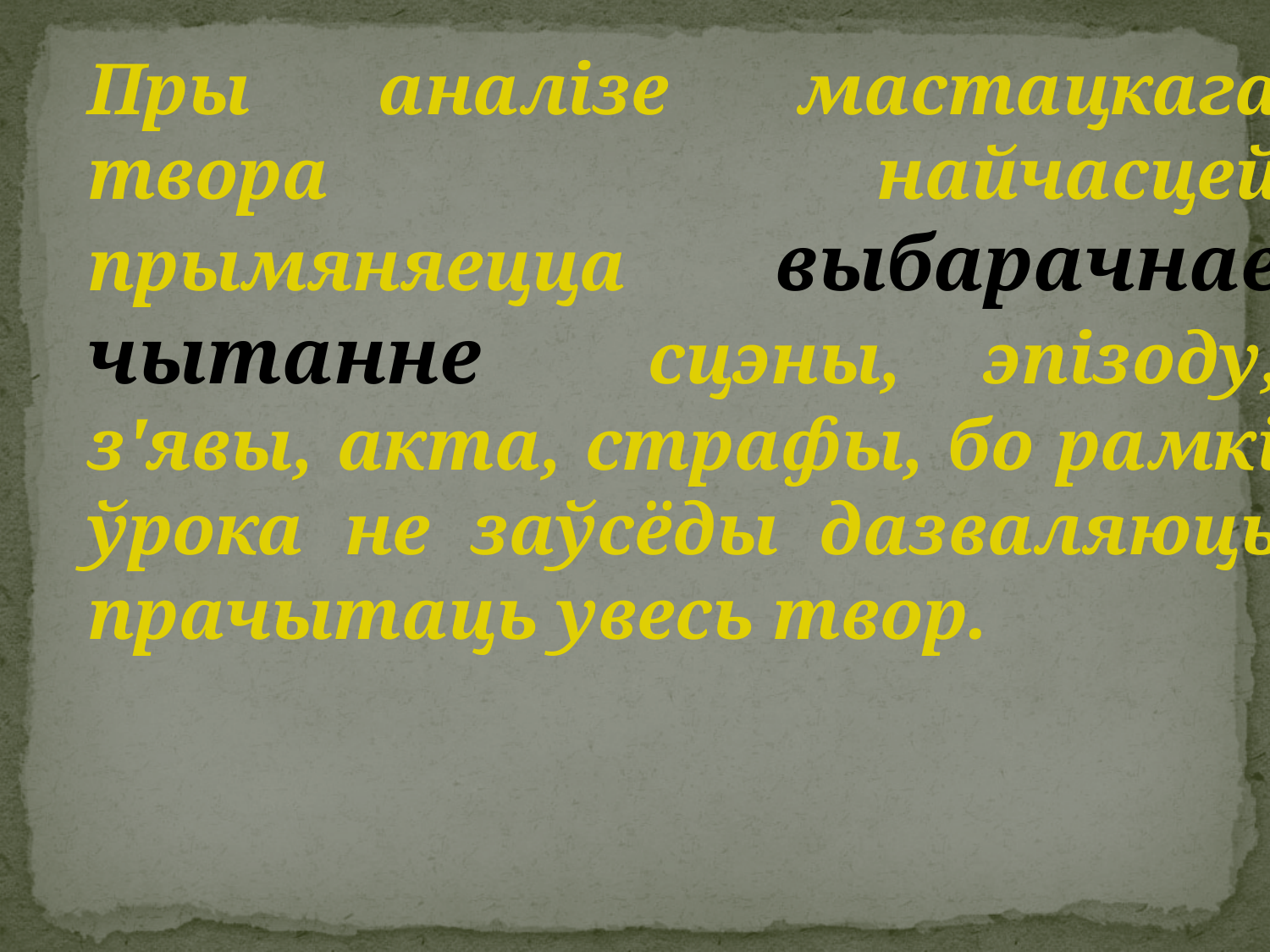

#
Пры аналізе мастацкага твора найчасцей прымяняецца выбарачнае чытанне  сцэны, эпізоду, з'явы, акта, страфы, бо рамкі ўрока не заўсёды дазваляюць прачытаць увесь твор.